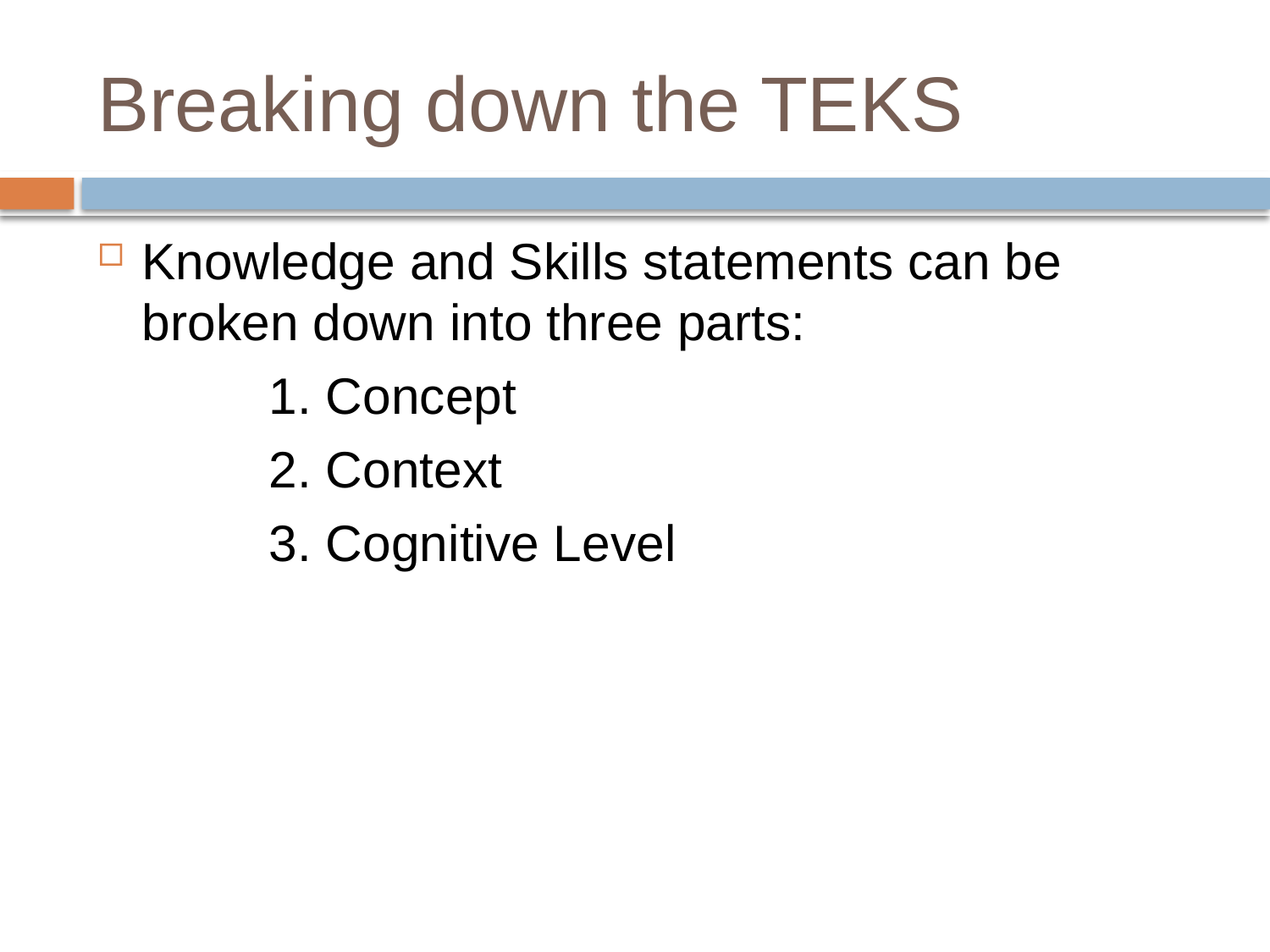

# Breaking down the TEKS
Knowledge and Skills statements can be broken down into three parts:
		1. Concept
		2. Context
		3. Cognitive Level